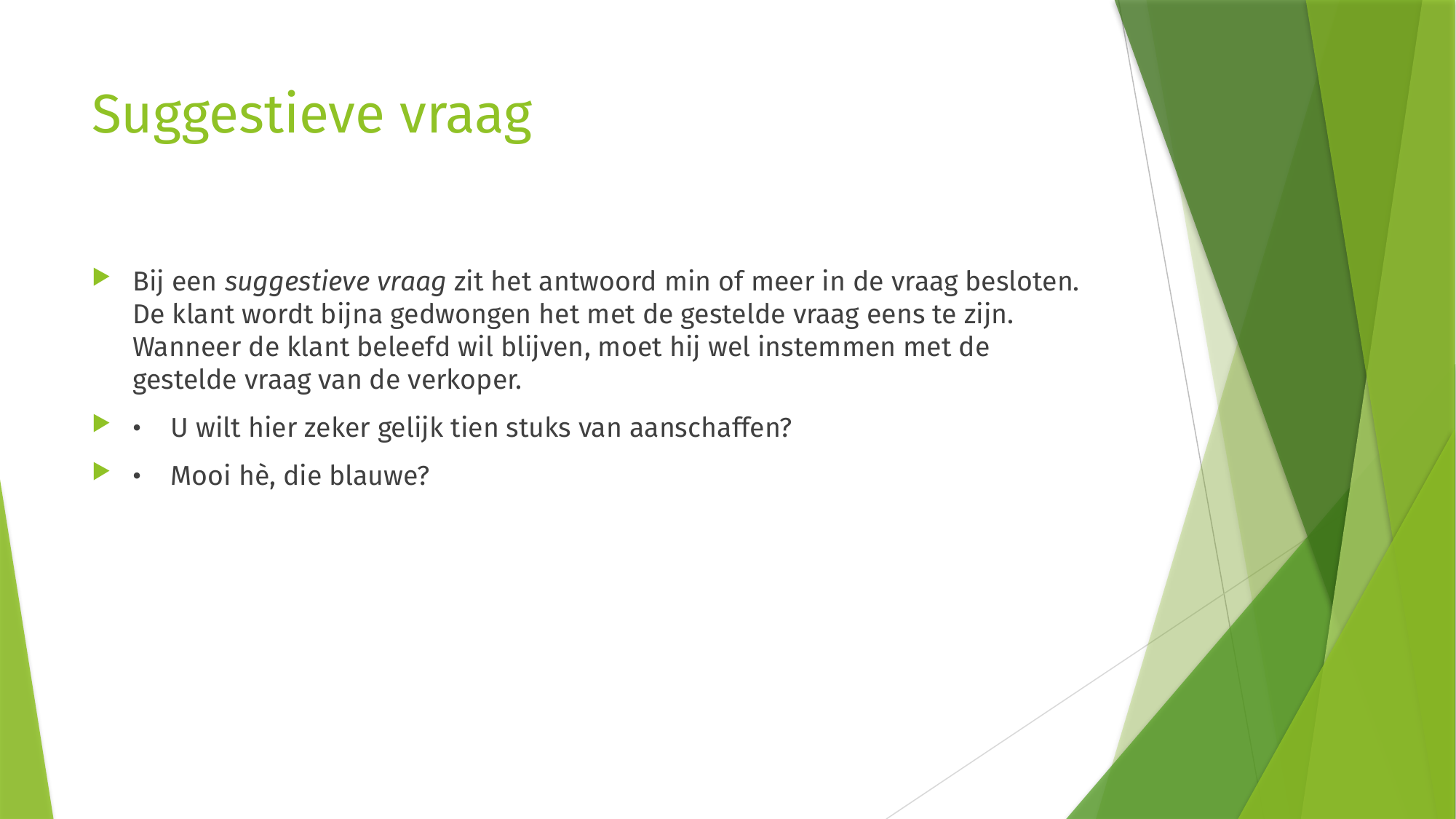

# Suggestieve vraag
Bij een suggestieve vraag zit het antwoord min of meer in de vraag besloten. De klant wordt bijna gedwongen het met de gestelde vraag eens te zijn. Wanneer de klant beleefd wil blijven, moet hij wel instemmen met de gestelde vraag van de verkoper.
•    U wilt hier zeker gelijk tien stuks van aanschaffen?
•    Mooi hè, die blauwe?